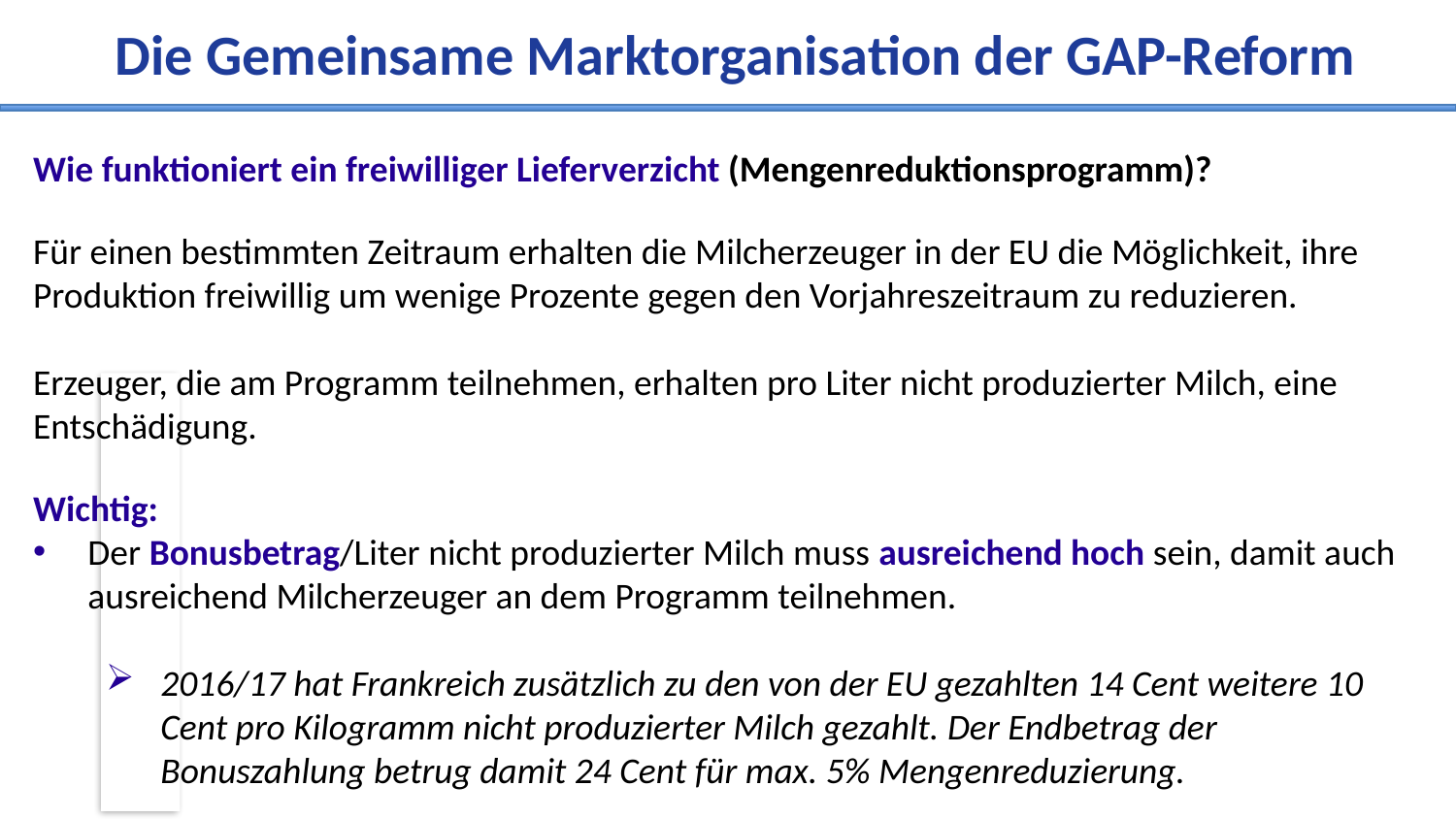

Die Gemeinsame Marktorganisation der GAP-Reform

Wie funktioniert ein freiwilliger Lieferverzicht (Mengenreduktionsprogramm)?

Für einen bestimmten Zeitraum erhalten die Milcherzeuger in der EU die Möglichkeit, ihre Produktion freiwillig um wenige Prozente gegen den Vorjahreszeitraum zu reduzieren.

Erzeuger, die am Programm teilnehmen, erhalten pro Liter nicht produzierter Milch, eine Entschädigung.

Wichtig:
Der Bonusbetrag/Liter nicht produzierter Milch muss ausreichend hoch sein, damit auch ausreichend Milcherzeuger an dem Programm teilnehmen.

2016/17 hat Frankreich zusätzlich zu den von der EU gezahlten 14 Cent weitere 10 Cent pro Kilogramm nicht produzierter Milch gezahlt. Der Endbetrag der Bonuszahlung betrug damit 24 Cent für max. 5% Mengenreduzierung.